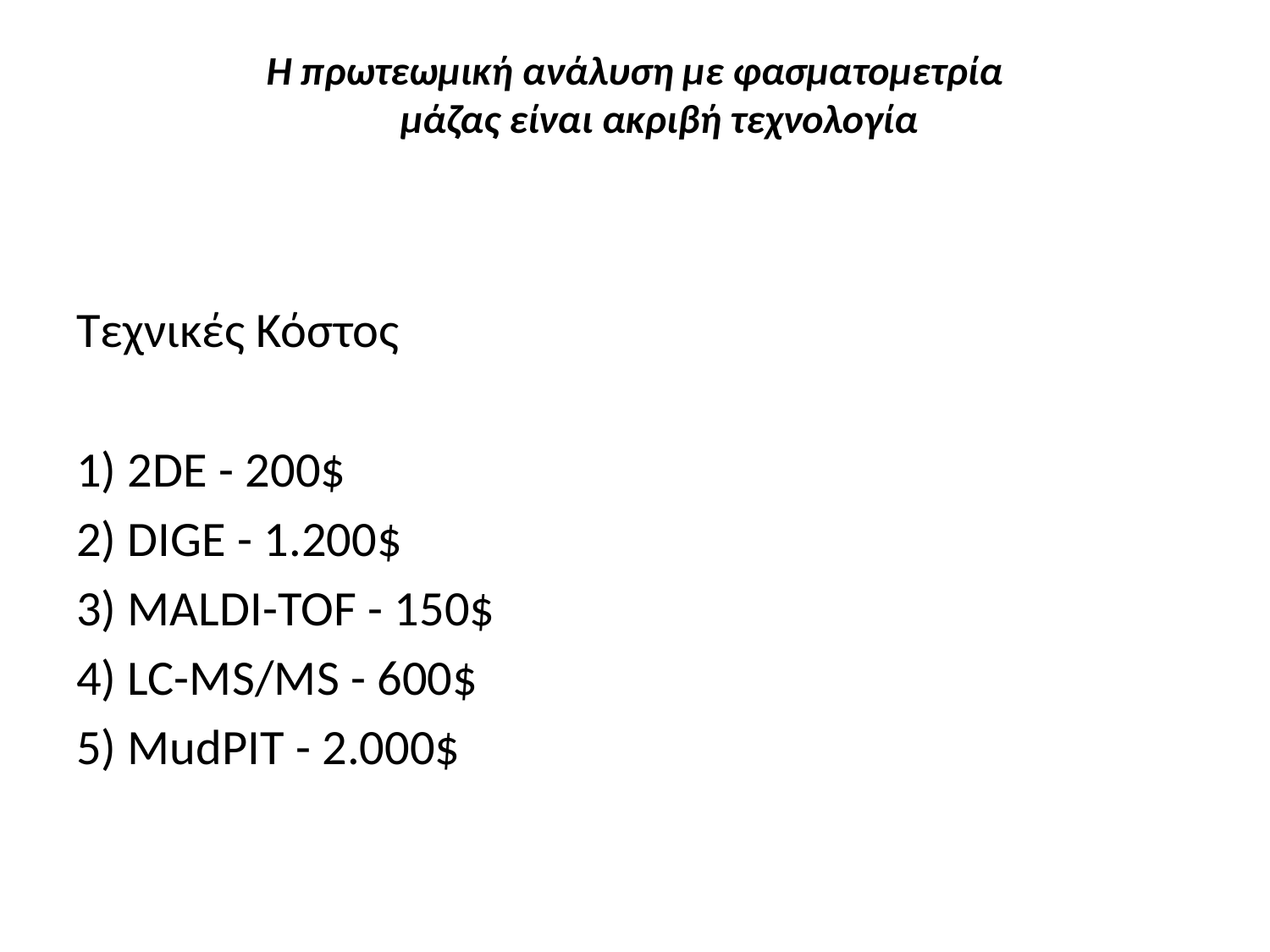

# Η πρωτεωμική ανάλυση με φασματομετρία μάζας είναι ακριβή τεχνολογία

Τεχνικές Κόστος

1) 2DE - 200$
2) DIGE - 1.200$
3) MALDI-TOF - 150$
4) LC-MS/MS - 600$
5) MudPIT - 2.000$